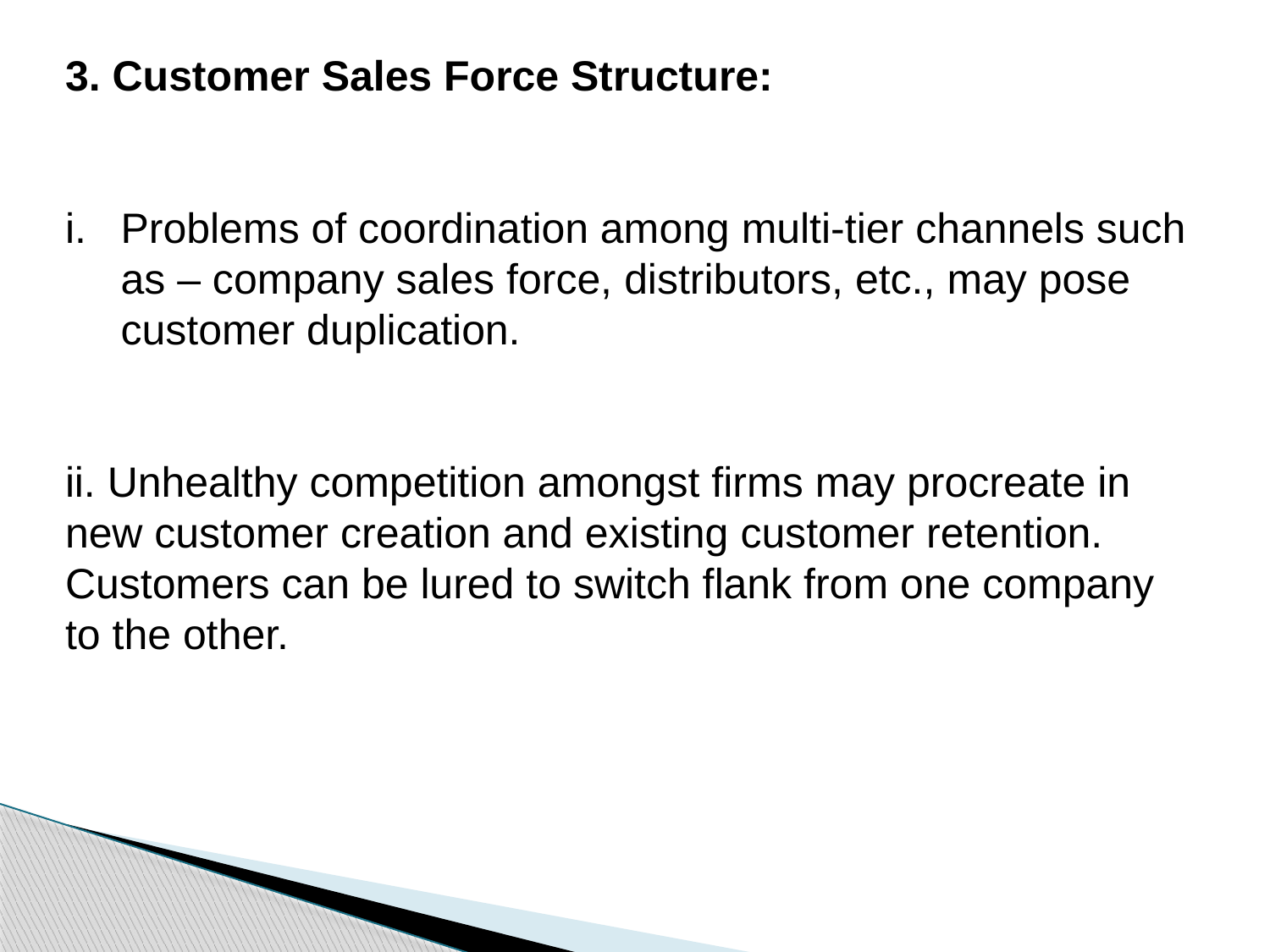

3. Customer Sales Force Structure:

Problems of coordination among multi-tier channels such as – company sales force, distribu­tors, etc., may pose customer duplication.

ii. Unhealthy competition amongst firms may procreate in new customer creation and ex­isting customer retention. Customers can be lured to switch flank from one company to the other.